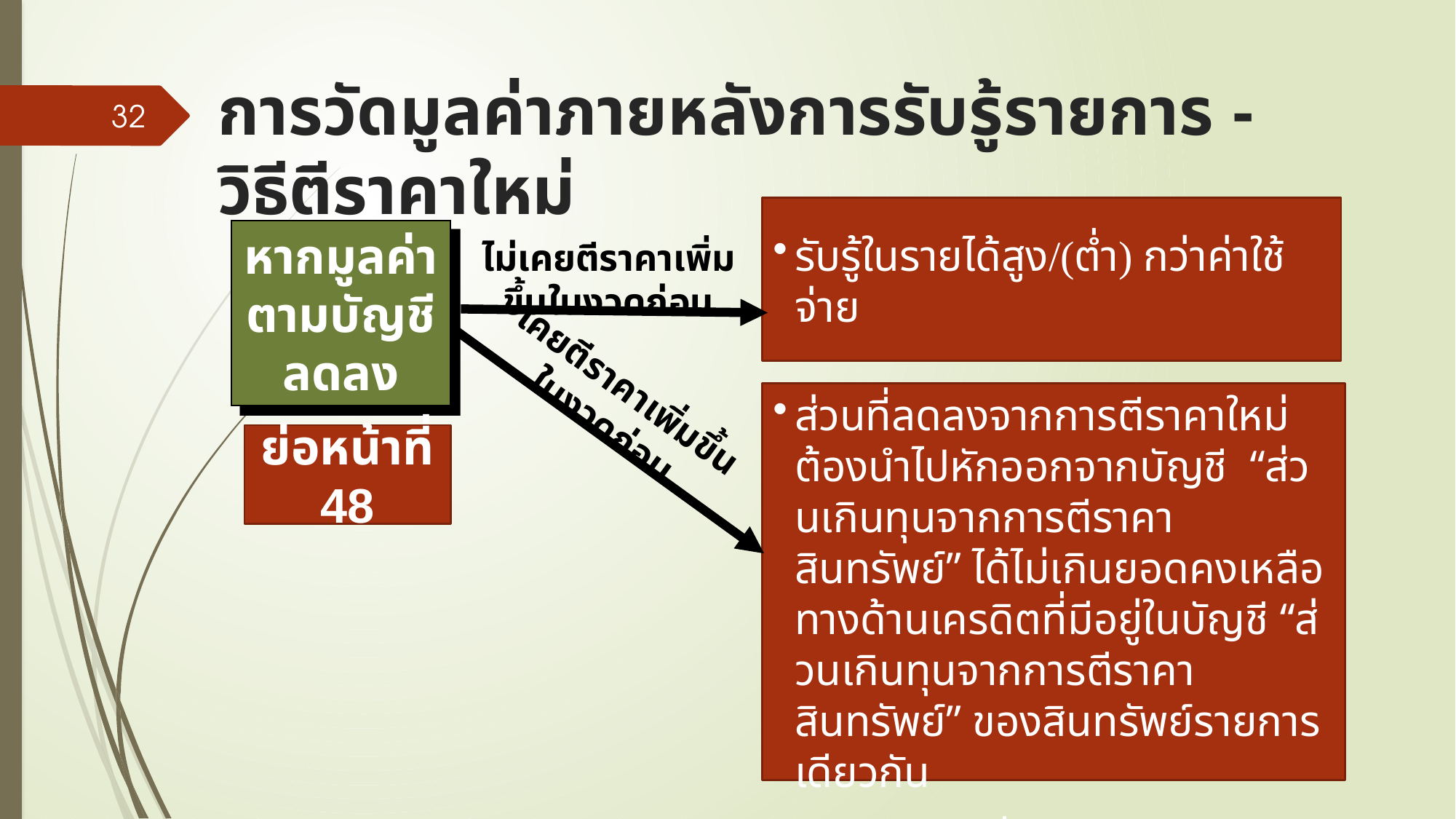

# การวัดมูลค่าภายหลังการรับรู้รายการ - วิธีตีราคาใหม่
32
รับรู้ในรายได้สูง/(ต่ำ) กว่าค่าใช้จ่าย
ไม่เคยตีราคาเพิ่มขึ้นในงวดก่อน
หากมูลค่าตามบัญชีลดลง

เคยตีราคาเพิ่มขึ้นในงวดก่อน
ส่วนที่ลดลงจากการตีราคาใหม่ต้องนำไปหักออกจากบัญชี  “ส่วนเกินทุนจากการตีราคาสินทรัพย์” ได้ไม่เกินยอดคงเหลือทางด้านเครดิตที่มีอยู่ในบัญชี “ส่วนเกินทุนจากการตีราคาสินทรัพย์” ของสินทรัพย์รายการเดียวกัน
ผลต่างส่วนที่เหลือให้รับรู้ในรายได้สูง/(ต่ำ) กว่าค่าใช้จ่าย

ย่อหน้าที่ 48